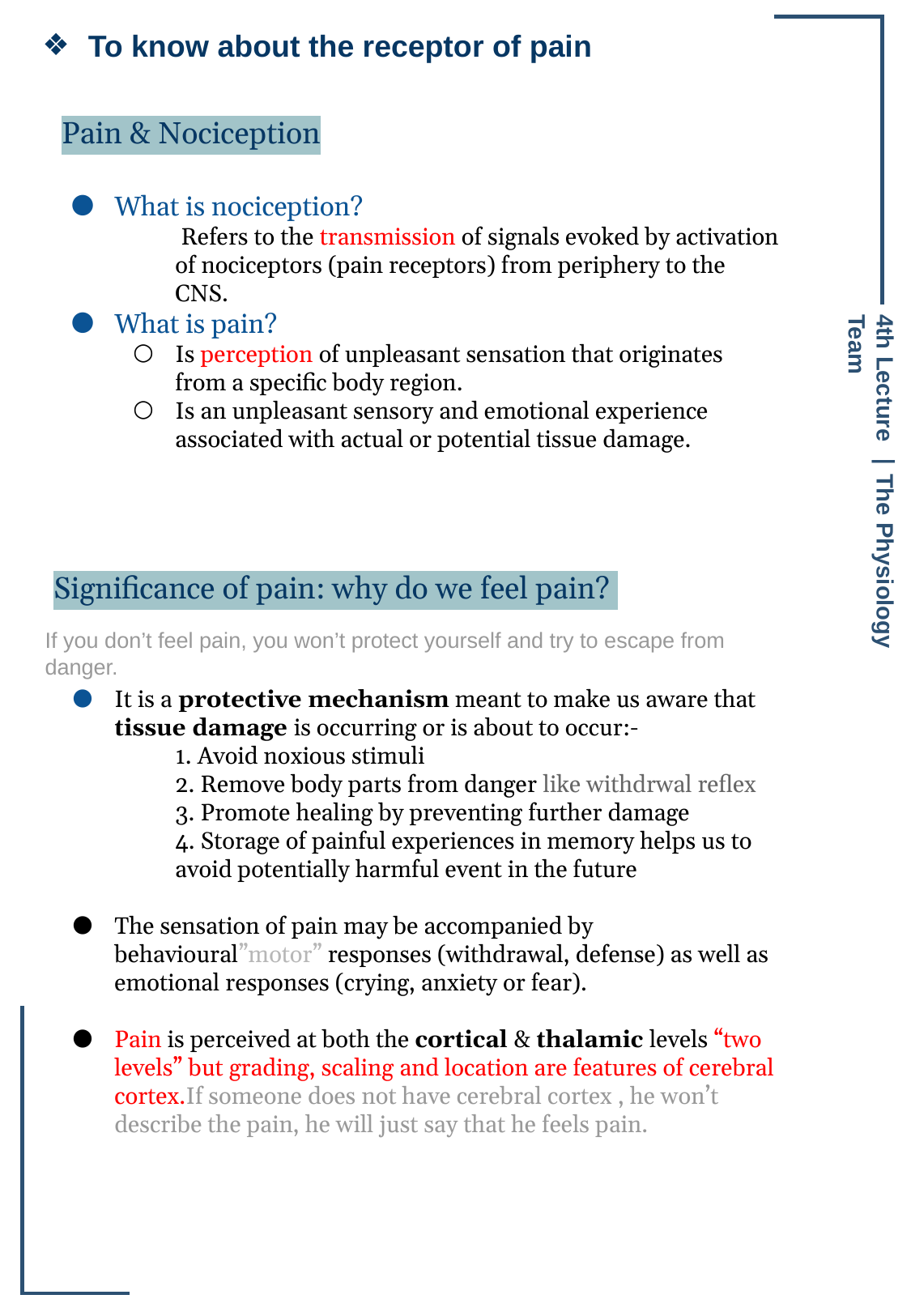

To know about the receptor of pain
Pain & Nociception

What is nociception?
 Refers to the transmission of signals evoked by activation of nociceptors (pain receptors) from periphery to the CNS.
What is pain?
Is perception of unpleasant sensation that originates from a specific body region.
Is an unpleasant sensory and emotional experience associated with actual or potential tissue damage.
4th Lecture  ∣ The Physiology Team
Significance of pain: why do we feel pain?
If you don’t feel pain, you won’t protect yourself and try to escape from danger.
It is a protective mechanism meant to make us aware that tissue damage is occurring or is about to occur:-
1. Avoid noxious stimuli
2. Remove body parts from danger like withdrwal reflex
3. Promote healing by preventing further damage
4. Storage of painful experiences in memory helps us to avoid potentially harmful event in the future

The sensation of pain may be accompanied by behavioural”motor” responses (withdrawal, defense) as well as emotional responses (crying, anxiety or fear).

Pain is perceived at both the cortical & thalamic​ levels “two levels” but grading, scaling and location are features of cerebral cortex.If someone does not have cerebral cortex , he won’t describe the pain, he will just say that he feels pain.